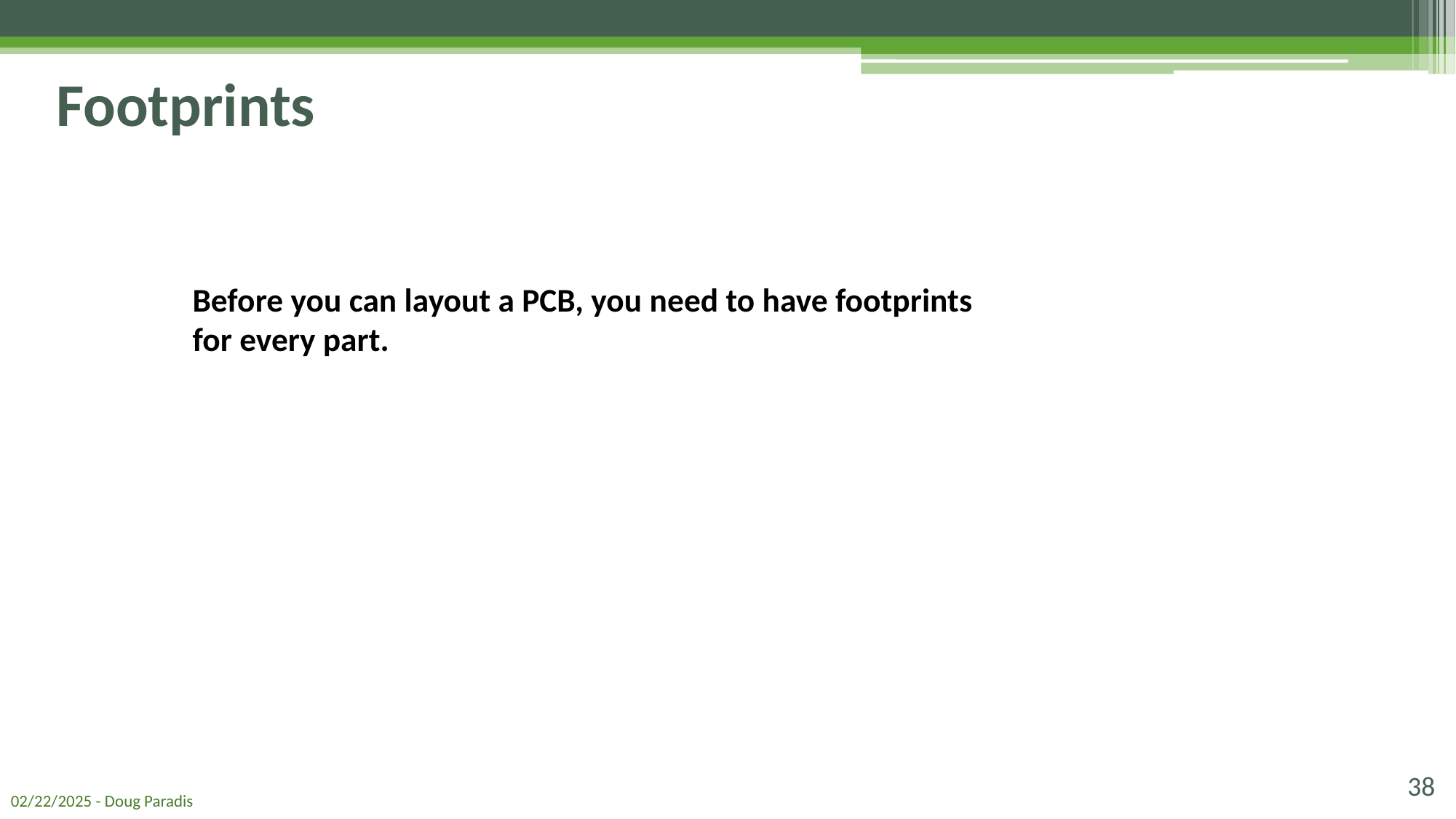

# Footprints
Before you can layout a PCB, you need to have footprints
for every part.

38
02/22/2025 - Doug Paradis